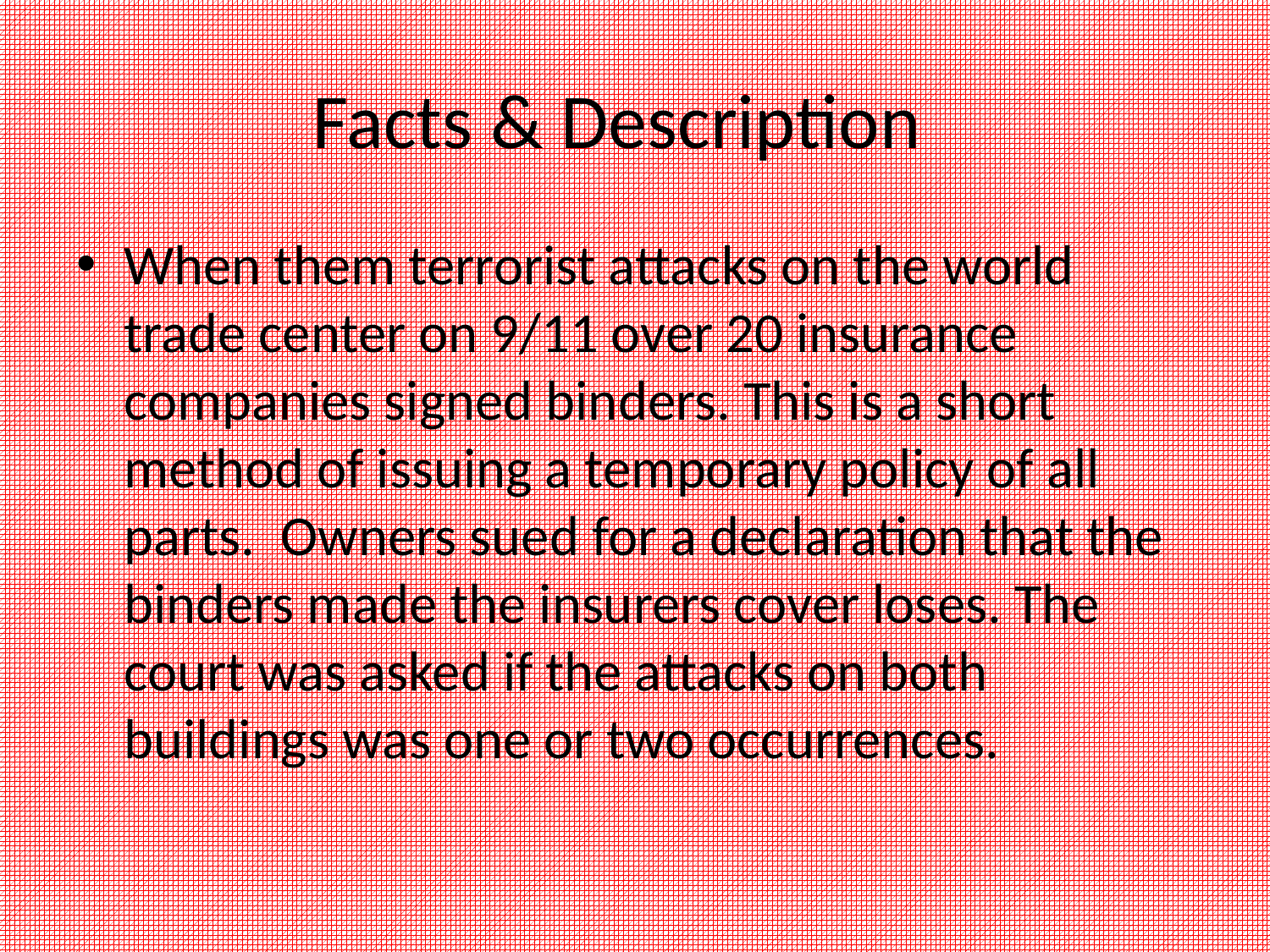

# Facts & Description
When them terrorist attacks on the world trade center on 9/11 over 20 insurance companies signed binders. This is a short method of issuing a temporary policy of all parts.  Owners sued for a declaration that the binders made the insurers cover loses. The court was asked if the attacks on both buildings was one or two occurrences.